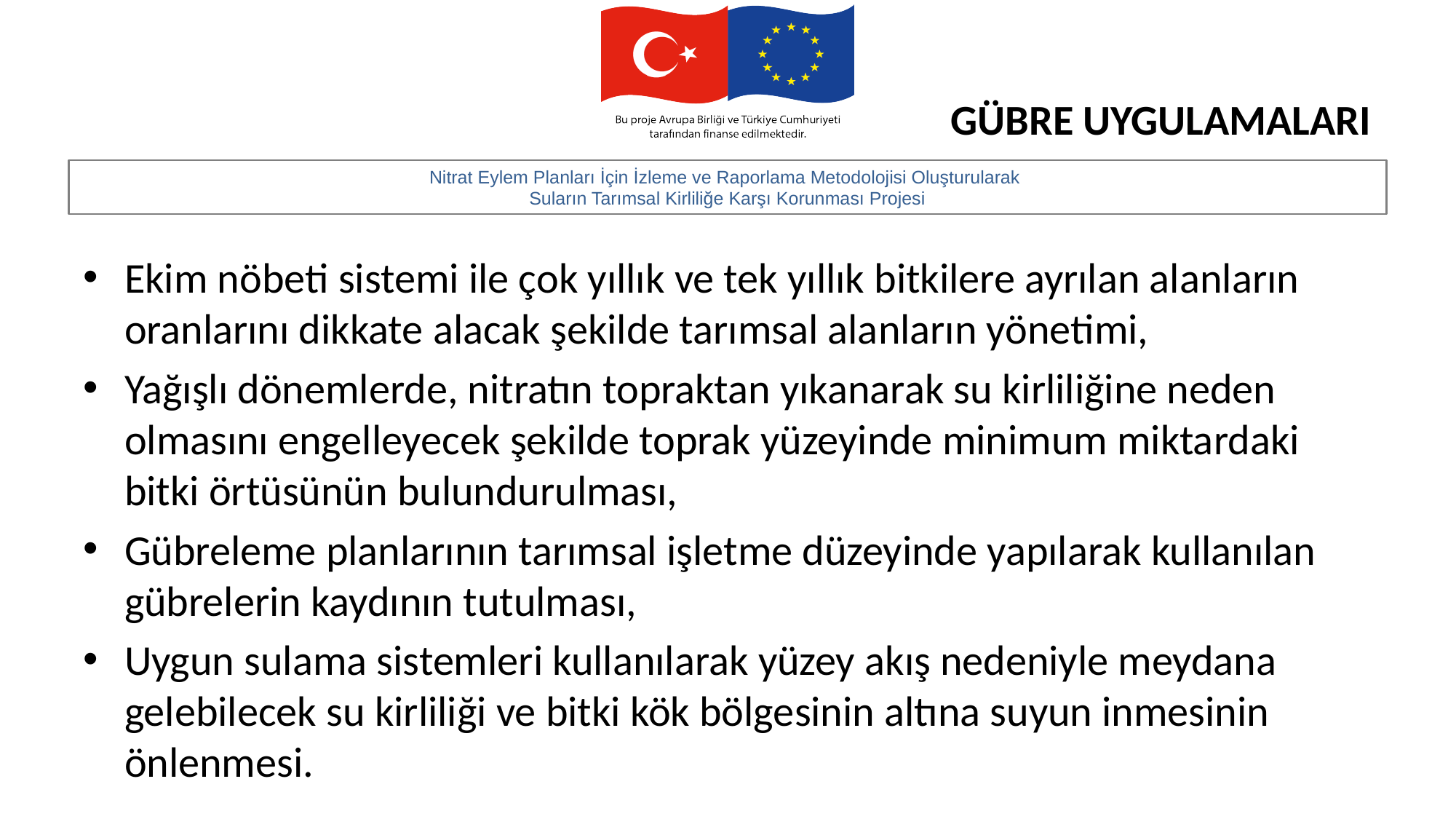

# GÜBRE UYGULAMALARI
Ekim nöbeti sistemi ile çok yıllık ve tek yıllık bitkilere ayrılan alanların oranlarını dikkate alacak şekilde tarımsal alanların yönetimi,
Yağışlı dönemlerde, nitratın topraktan yıkanarak su kirliliğine neden olmasını engelleyecek şekilde toprak yüzeyinde minimum miktardaki bitki örtüsünün bulundurulması,
Gübreleme planlarının tarımsal işletme düzeyinde yapılarak kullanılan gübrelerin kaydının tutulması,
Uygun sulama sistemleri kullanılarak yüzey akış nedeniyle meydana gelebilecek su kirliliği ve bitki kök bölgesinin altına suyun inmesinin önlenmesi.